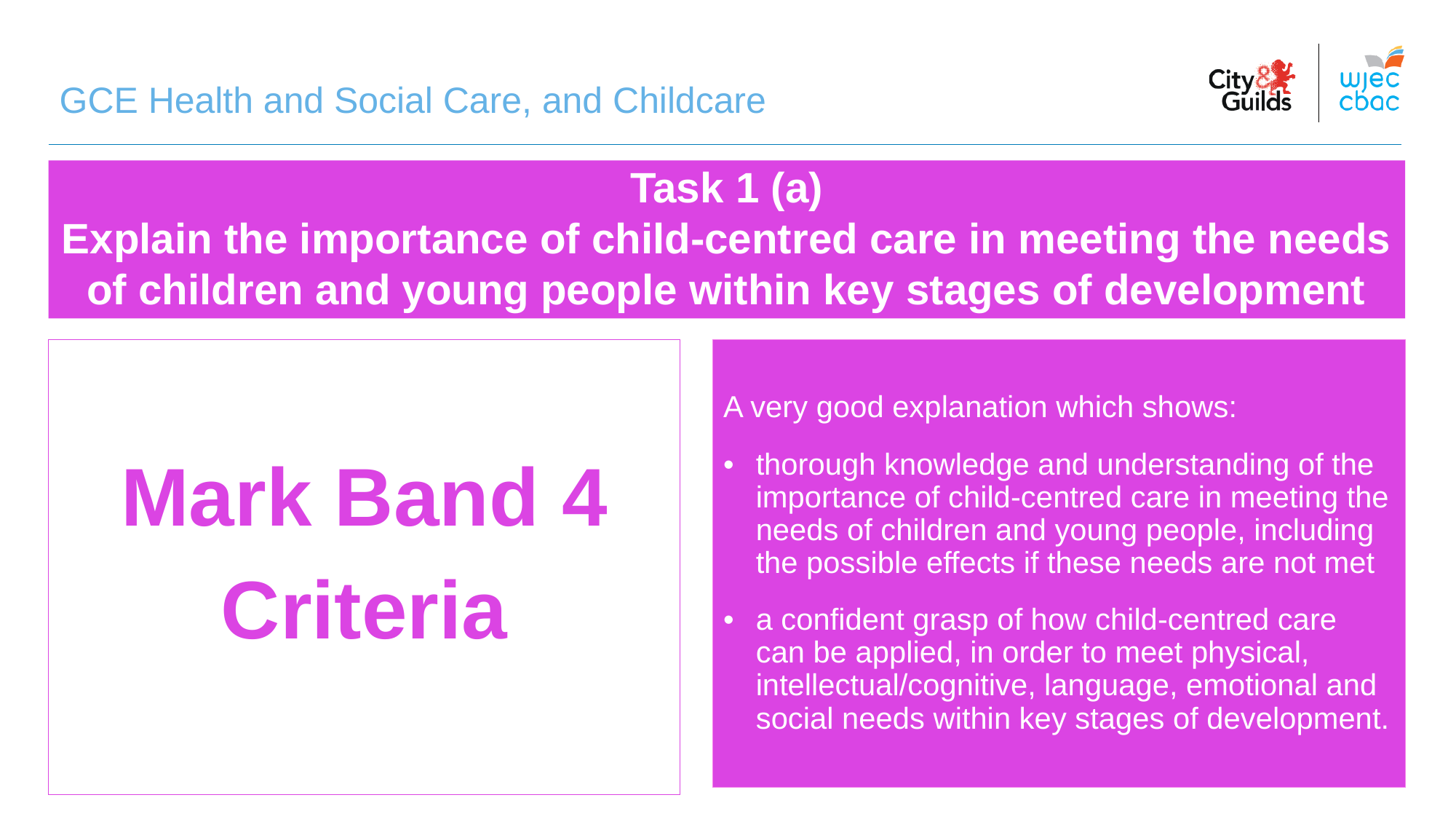

GCE Health and Social Care, and Childcare
# Task 1 (a) Explain the importance of child-centred care in meeting the needs of children and young people within key stages of development

Mark Band 4
Criteria

A very good explanation which shows:
•	thorough knowledge and understanding of the importance of child-centred care in meeting the needs of children and young people, including the possible effects if these needs are not met
•	a confident grasp of how child-centred care can be applied, in order to meet physical, intellectual/cognitive, language, emotional and social needs within key stages of development.